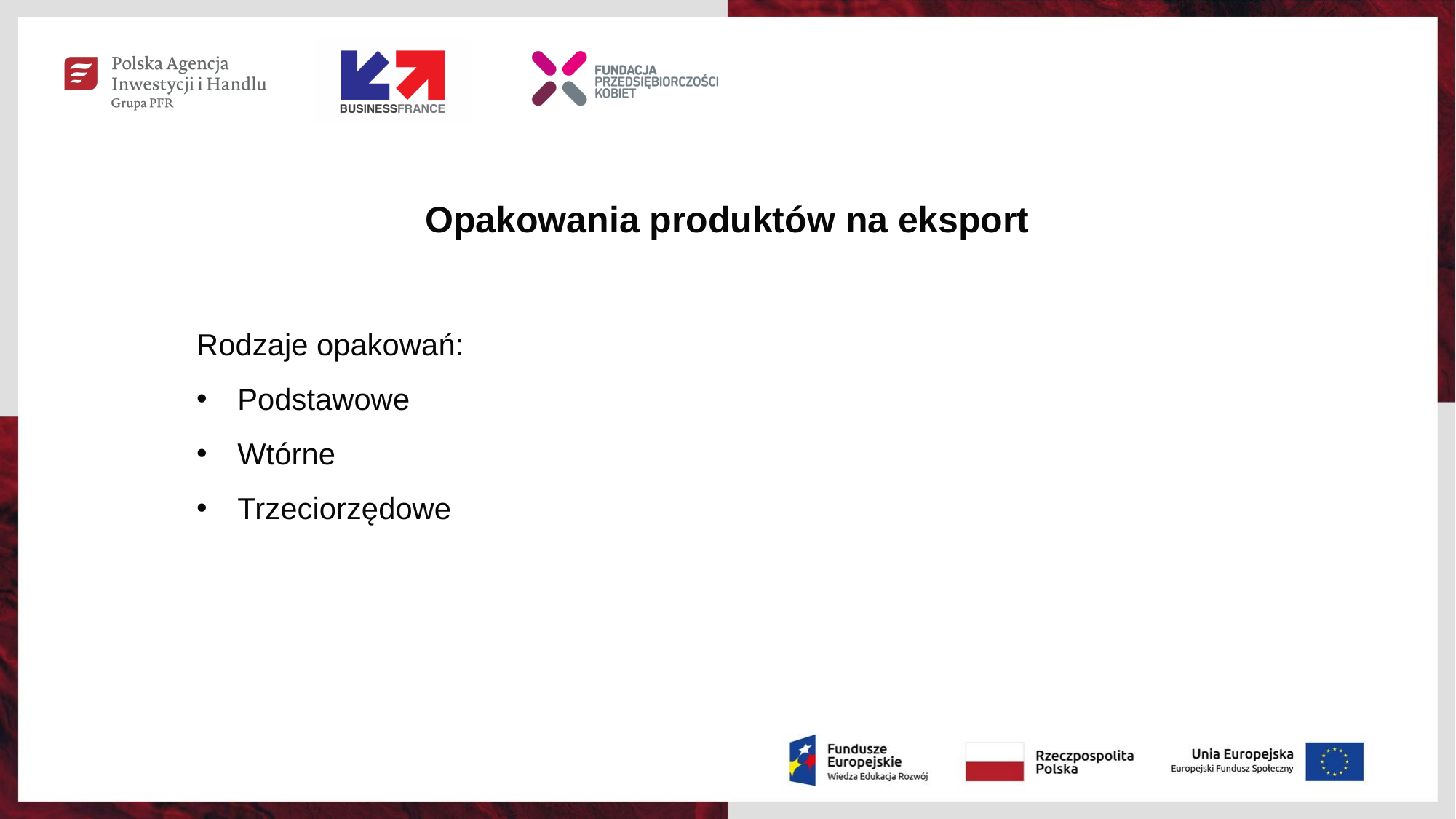

Opakowania produktów na eksport
Rodzaje opakowań:
Podstawowe
Wtórne
Trzeciorzędowe